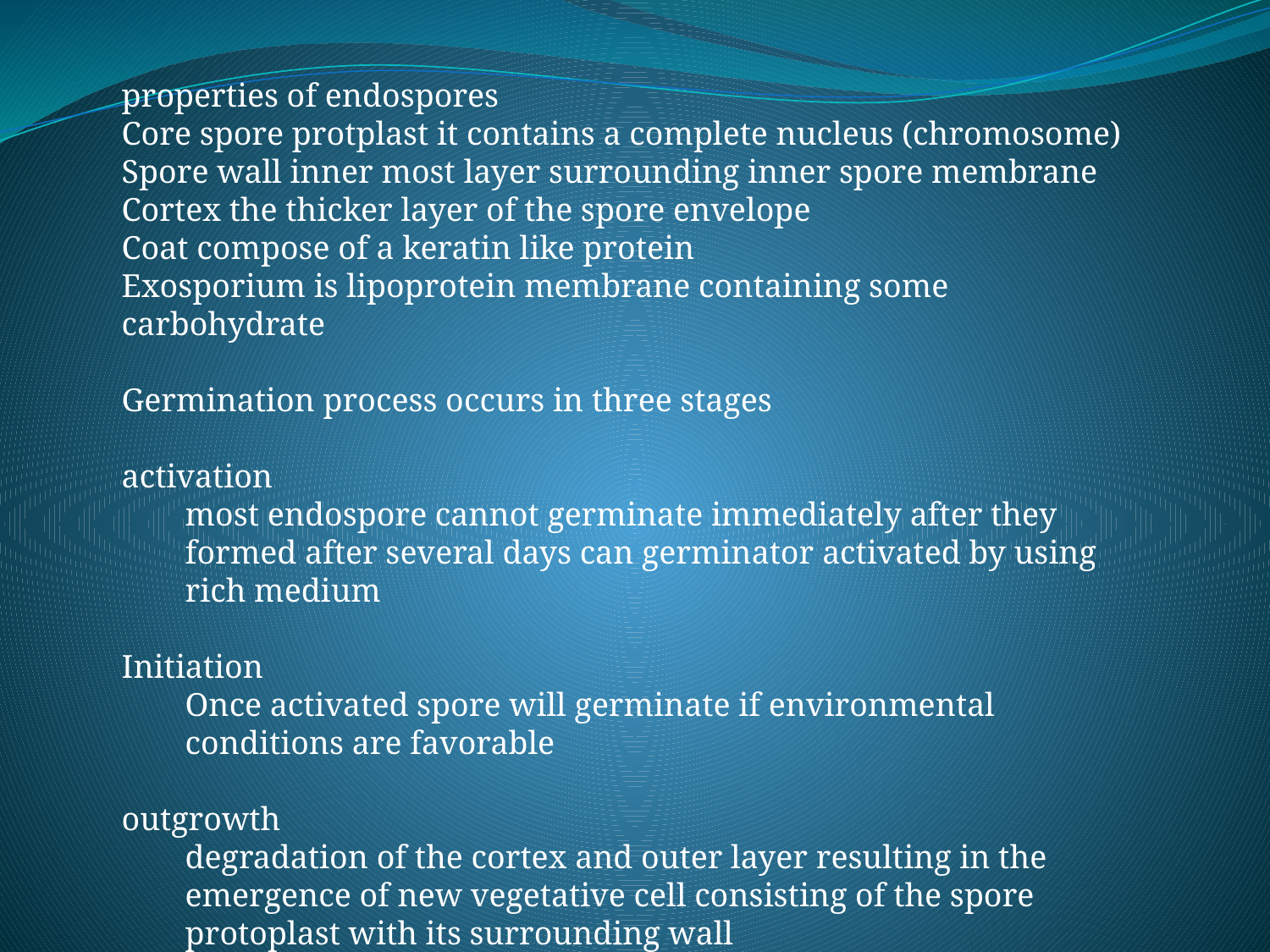

properties of endospores
Core spore protplast it contains a complete nucleus (chromosome)
Spore wall inner most layer surrounding inner spore membrane
Cortex the thicker layer of the spore envelope
Coat compose of a keratin like protein
Exosporium is lipoprotein membrane containing some carbohydrate

Germination process occurs in three stages

activation
most endospore cannot germinate immediately after they formed after several days can germinator activated by using rich medium

Initiation
Once activated spore will germinate if environmental conditions are favorable

outgrowth
degradation of the cortex and outer layer resulting in the emergence of new vegetative cell consisting of the spore protoplast with its surrounding wall